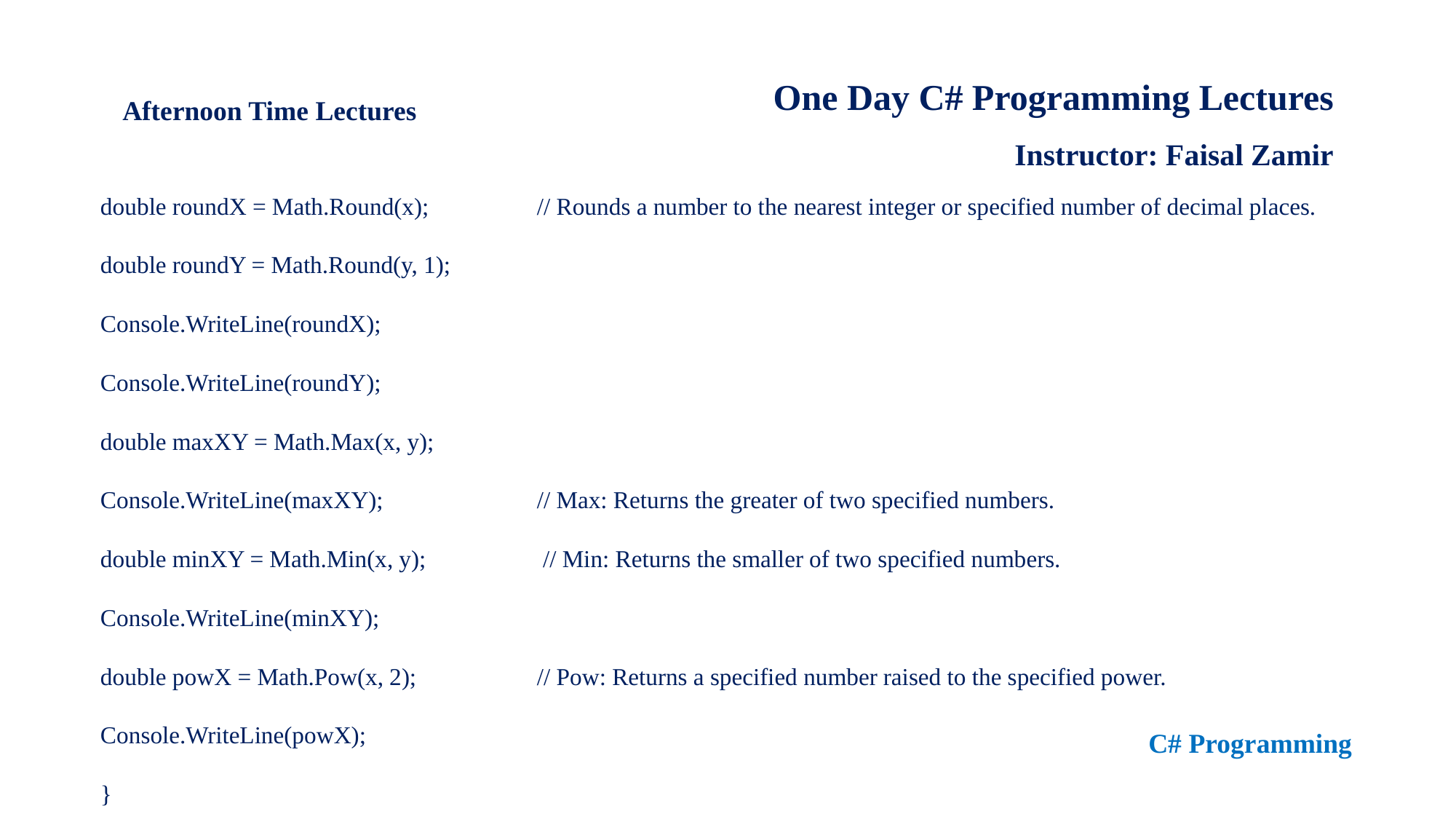

One Day C# Programming Lectures
Instructor: Faisal Zamir
Afternoon Time Lectures
double roundX = Math.Round(x); 	// Rounds a number to the nearest integer or specified number of decimal places.
double roundY = Math.Round(y, 1);
Console.WriteLine(roundX);
Console.WriteLine(roundY);
double maxXY = Math.Max(x, y);
Console.WriteLine(maxXY); 		// Max: Returns the greater of two specified numbers.
double minXY = Math.Min(x, y);		 // Min: Returns the smaller of two specified numbers.
Console.WriteLine(minXY);
double powX = Math.Pow(x, 2);		// Pow: Returns a specified number raised to the specified power.
Console.WriteLine(powX);
}
}
C# Programming